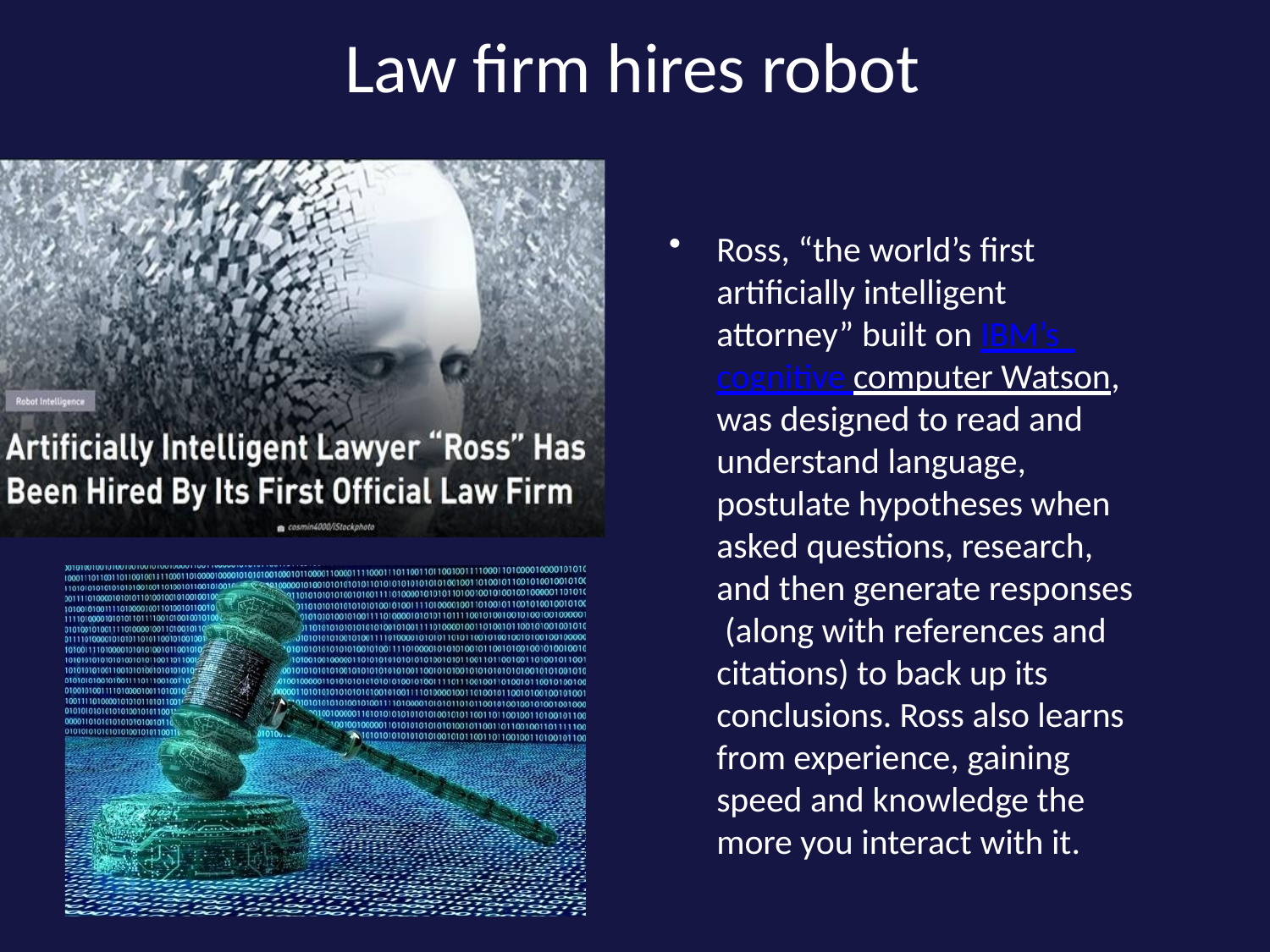

# Law firm hires robot

Ross, “the world’s first  artificially intelligent  attorney” built on IBM’s  cognitive computer Watson,  was designed to read and  understand language,  postulate hypotheses when  asked questions, research,  and then generate responses  (along with references and  citations) to back up its  conclusions. Ross also learns  from experience, gaining  speed and knowledge the  more you interact with it.